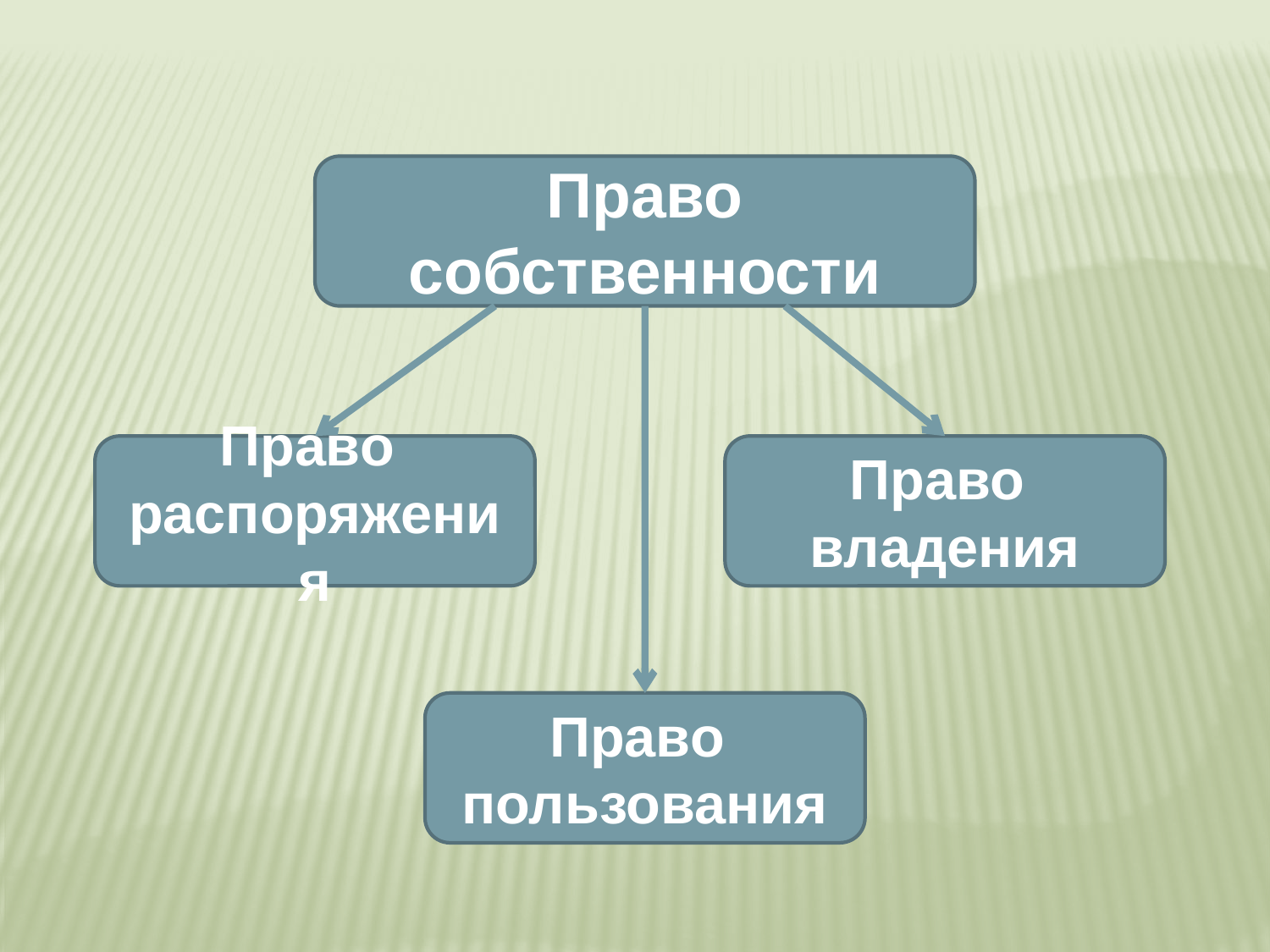

Право собственности
Право
распоряжения
Право
владения
Право
пользования